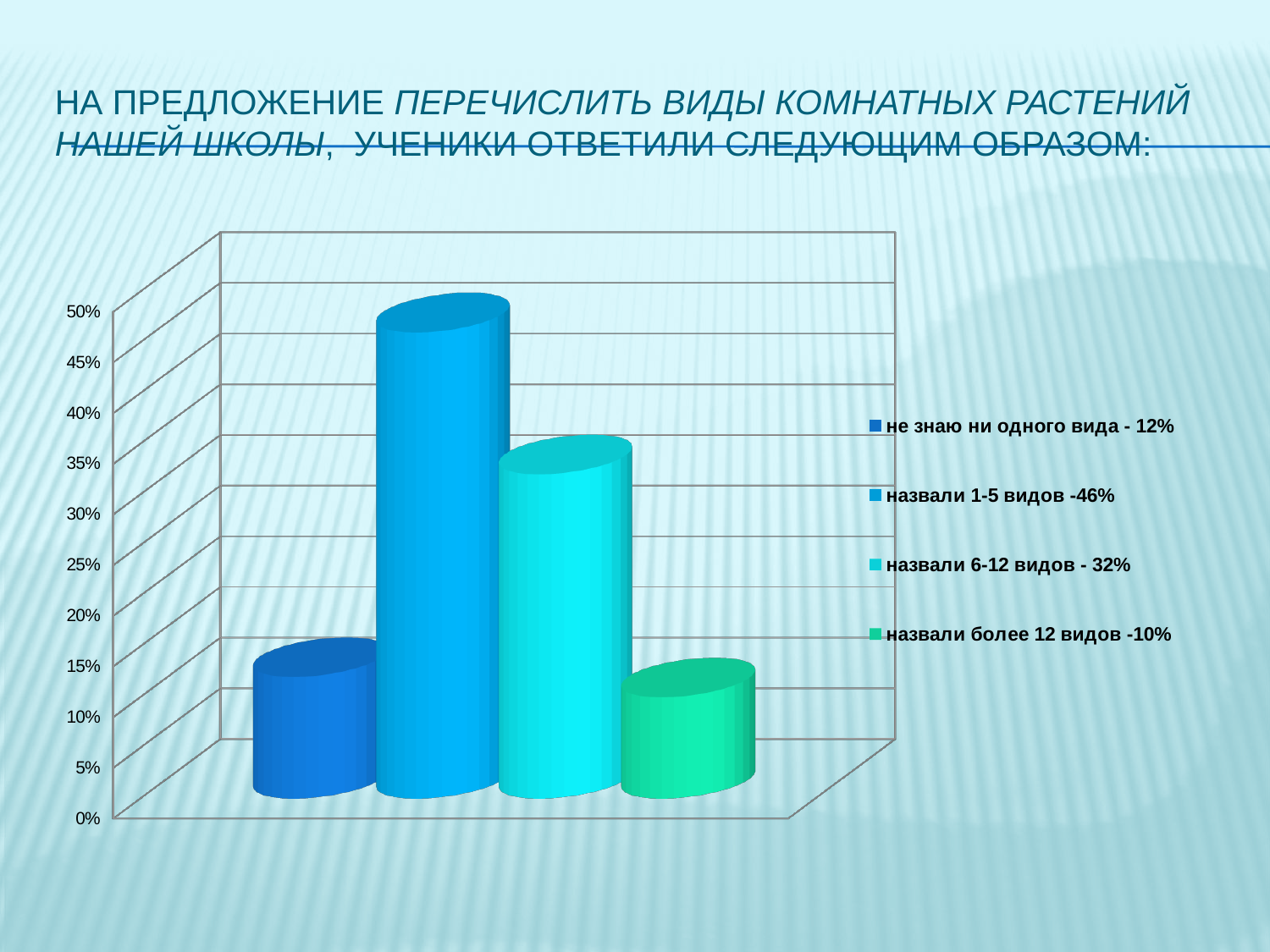

# На предложение перечислить виды комнатных растений нашей школы,  ученики ответили следующим образом:

[unsupported chart]